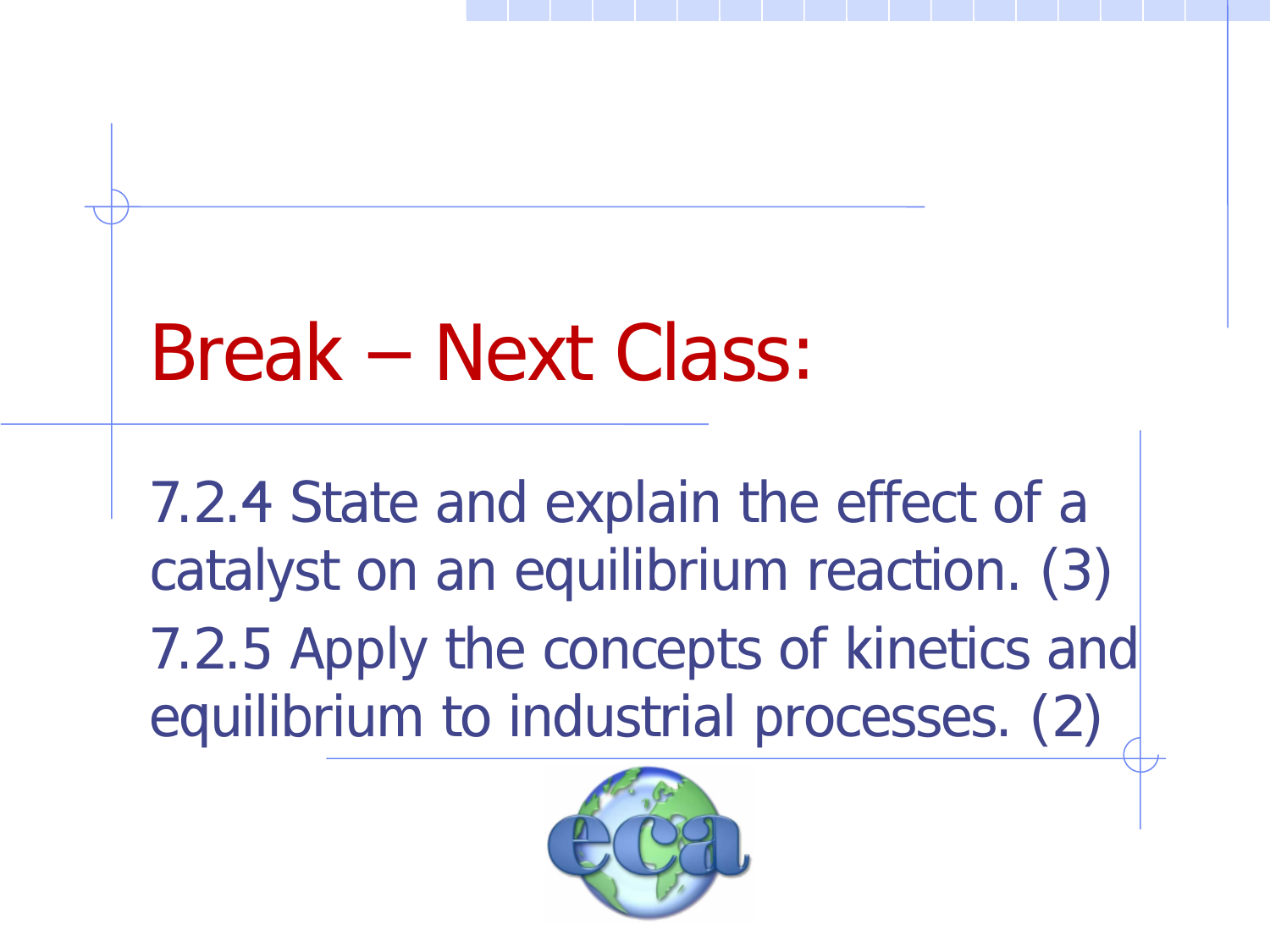

# Break – Next Class:
7.2.4 State and explain the effect of a catalyst on an equilibrium reaction. (3)
7.2.5 Apply the concepts of kinetics and equilibrium to industrial processes. (2)